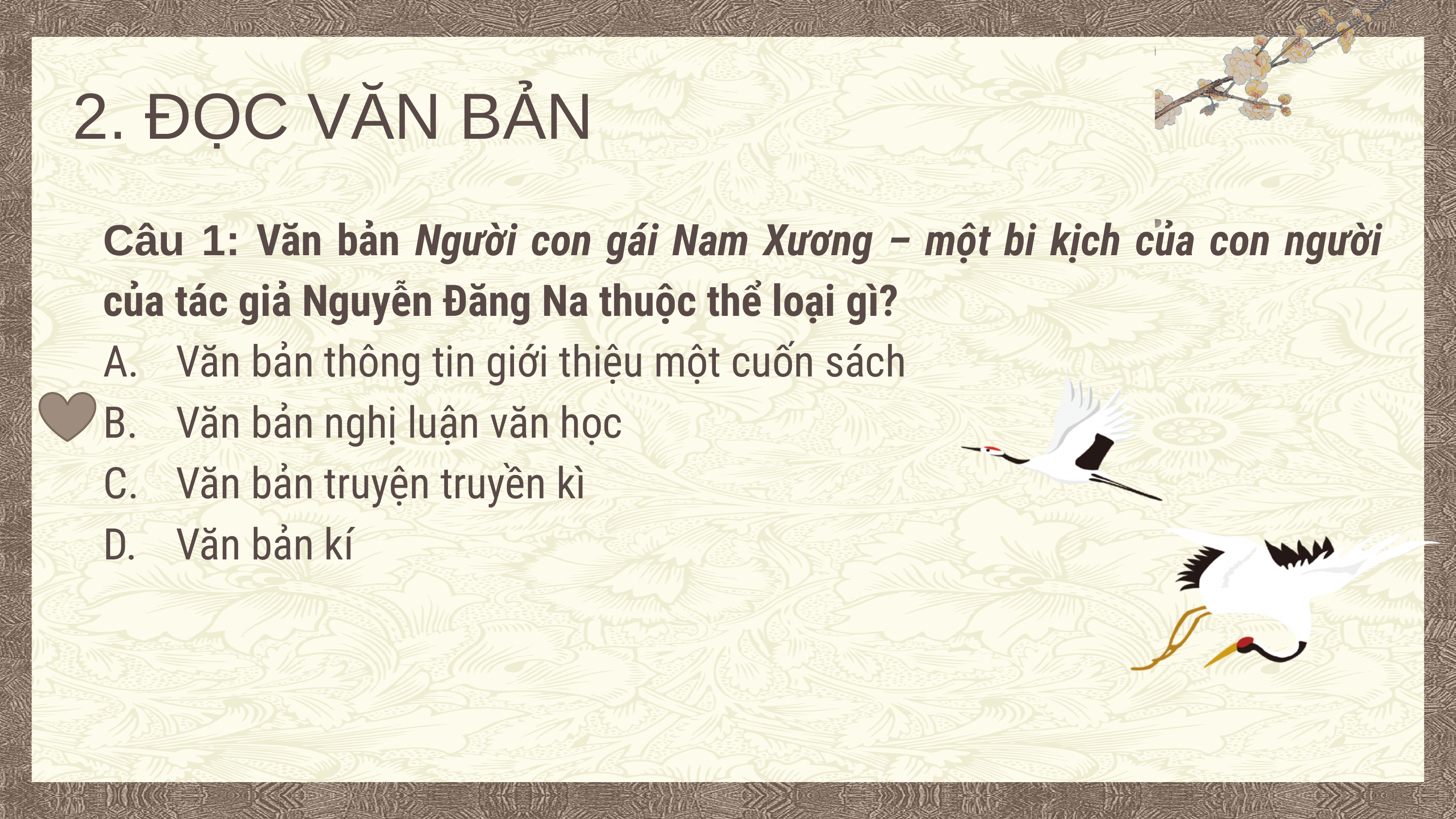

2. ĐỌC VĂN BẢN
Câu 1: Văn bản Người con gái Nam Xương – một bi kịch của con người của tác giả Nguyễn Đăng Na thuộc thể loại gì?
A.	Văn bản thông tin giới thiệu một cuốn sách
B.	Văn bản nghị luận văn học
C.	Văn bản truyện truyền kì
D.	Văn bản kí